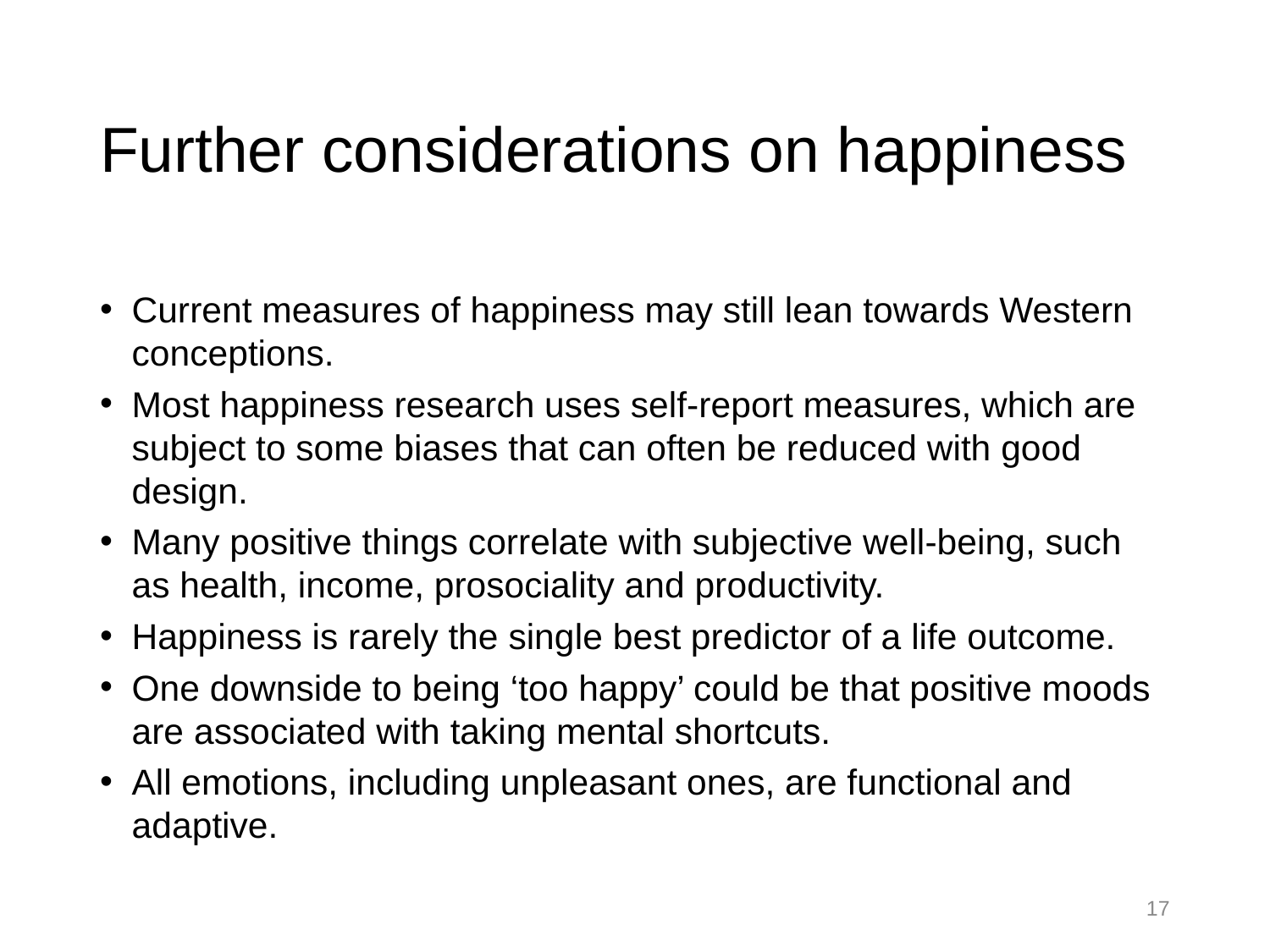

# Further considerations on happiness
Current measures of happiness may still lean towards Western conceptions.
Most happiness research uses self-report measures, which are subject to some biases that can often be reduced with good design.
Many positive things correlate with subjective well-being, such as health, income, prosociality and productivity.
Happiness is rarely the single best predictor of a life outcome.
One downside to being ‘too happy’ could be that positive moods are associated with taking mental shortcuts.
All emotions, including unpleasant ones, are functional and adaptive.
17